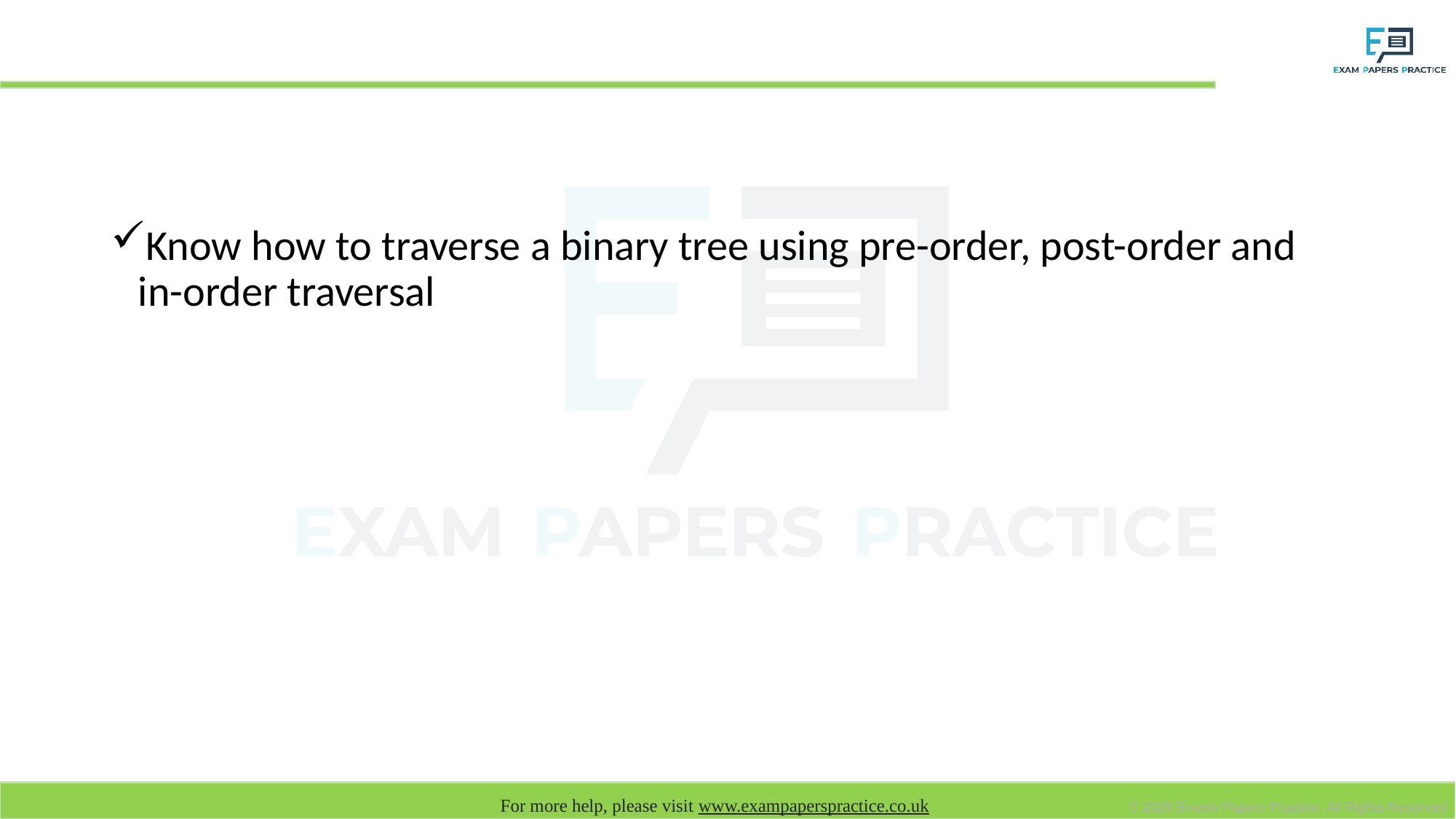

# Learning objectives
Know how to traverse a binary tree using pre-order, post-order and in-order traversal